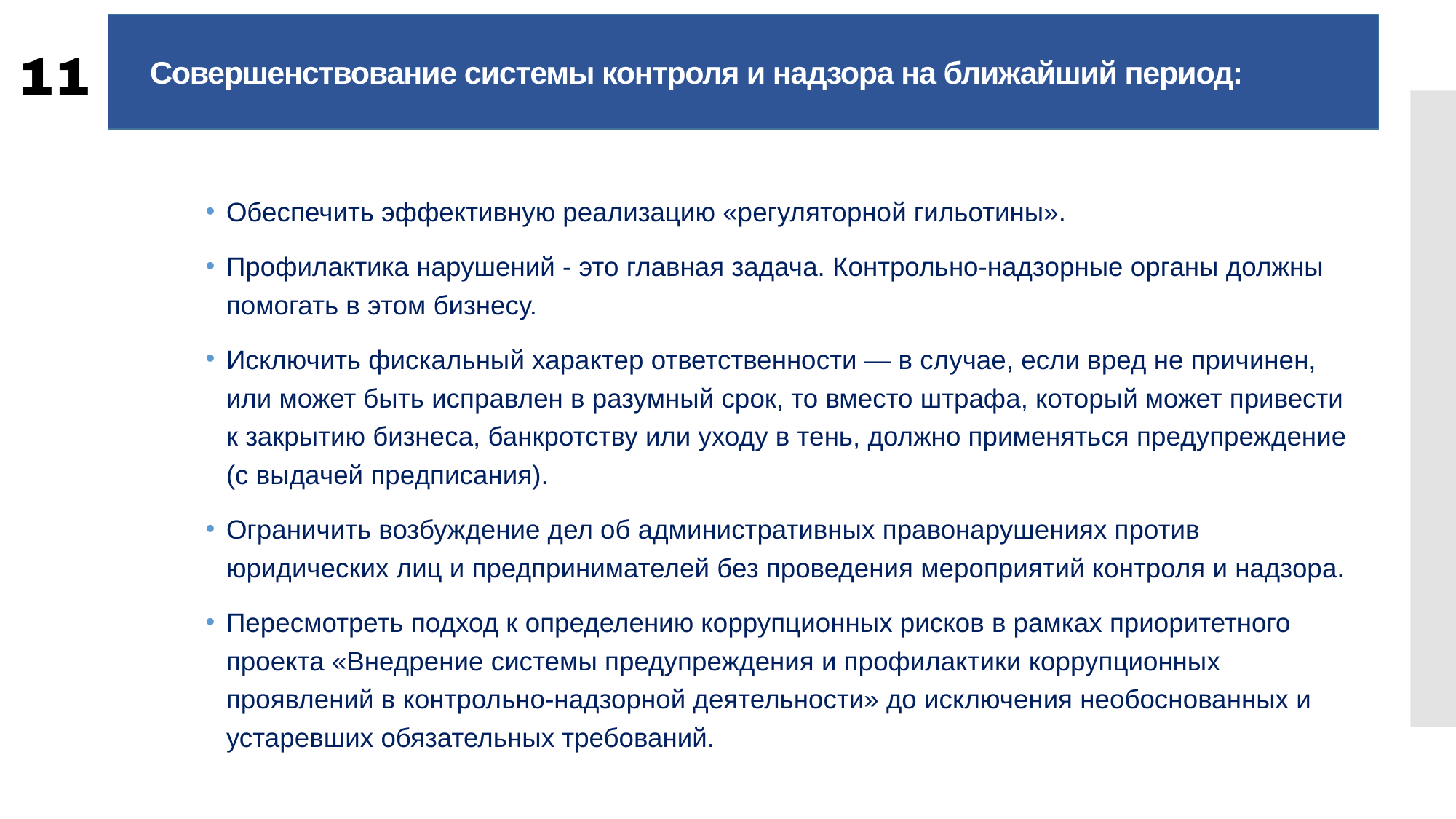

11
# Совершенствование системы контроля и надзора на ближайший период:

Обеспечить эффективную реализацию «регуляторной гильотины».
Профилактика нарушений - это главная задача. Контрольно-надзорные органы должны помогать в этом бизнесу.
Исключить фискальный характер ответственности — в случае, если вред не причинен, или может быть исправлен в разумный срок, то вместо штрафа, который может привести к закрытию бизнеса, банкротству или уходу в тень, должно применяться предупреждение (с выдачей предписания).
Ограничить возбуждение дел об административных правонарушениях против юридических лиц и предпринимателей без проведения мероприятий контроля и надзора.
Пересмотреть подход к определению коррупционных рисков в рамках приоритетного проекта «Внедрение системы предупреждения и профилактики коррупционных проявлений в контрольно-надзорной деятельности» до исключения необоснованных и устаревших обязательных требований.